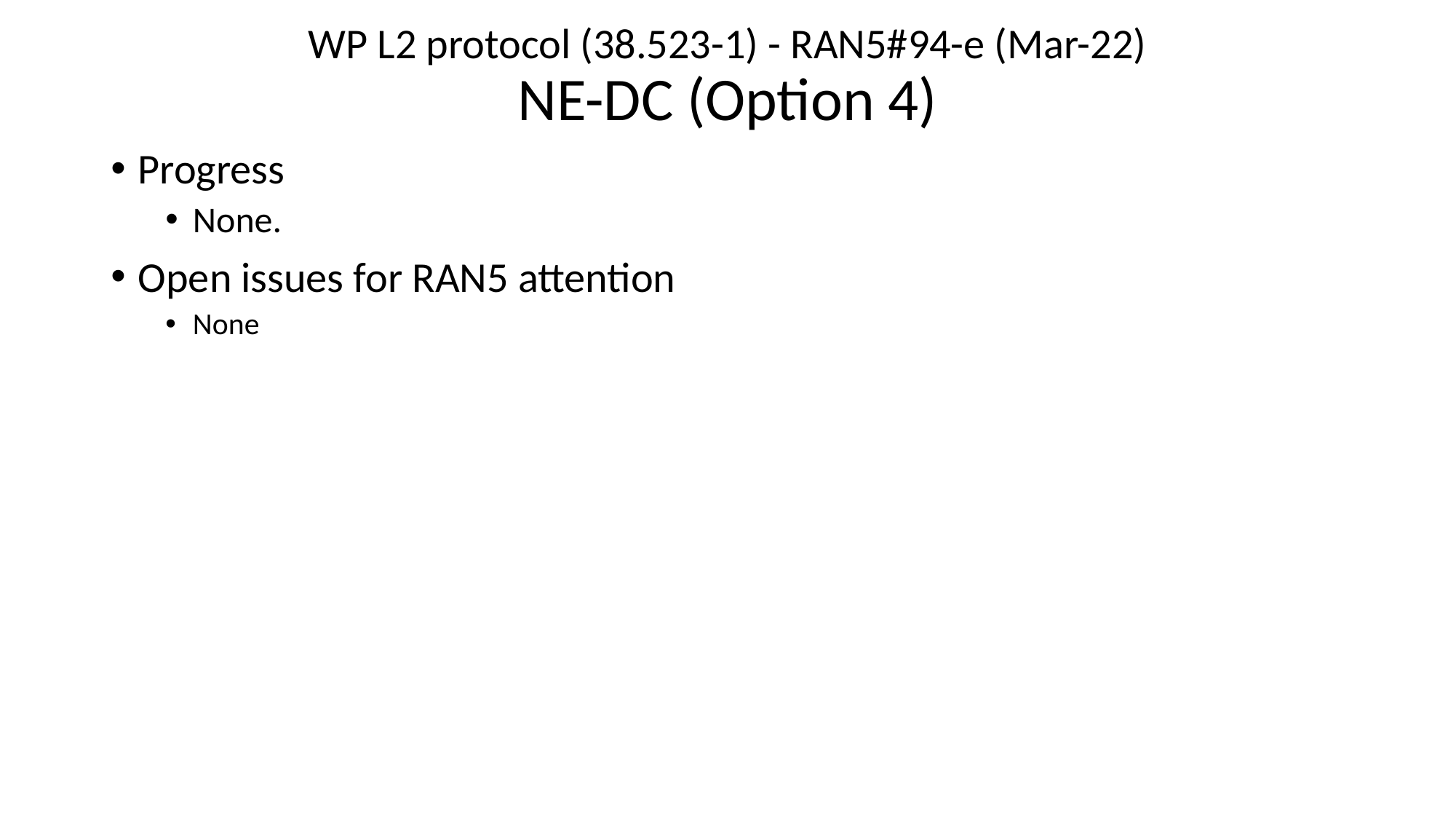

# WP L2 protocol (38.523-1) - RAN5#94-e (Mar-22) NE-DC (Option 4)
Progress
None.
Open issues for RAN5 attention
None